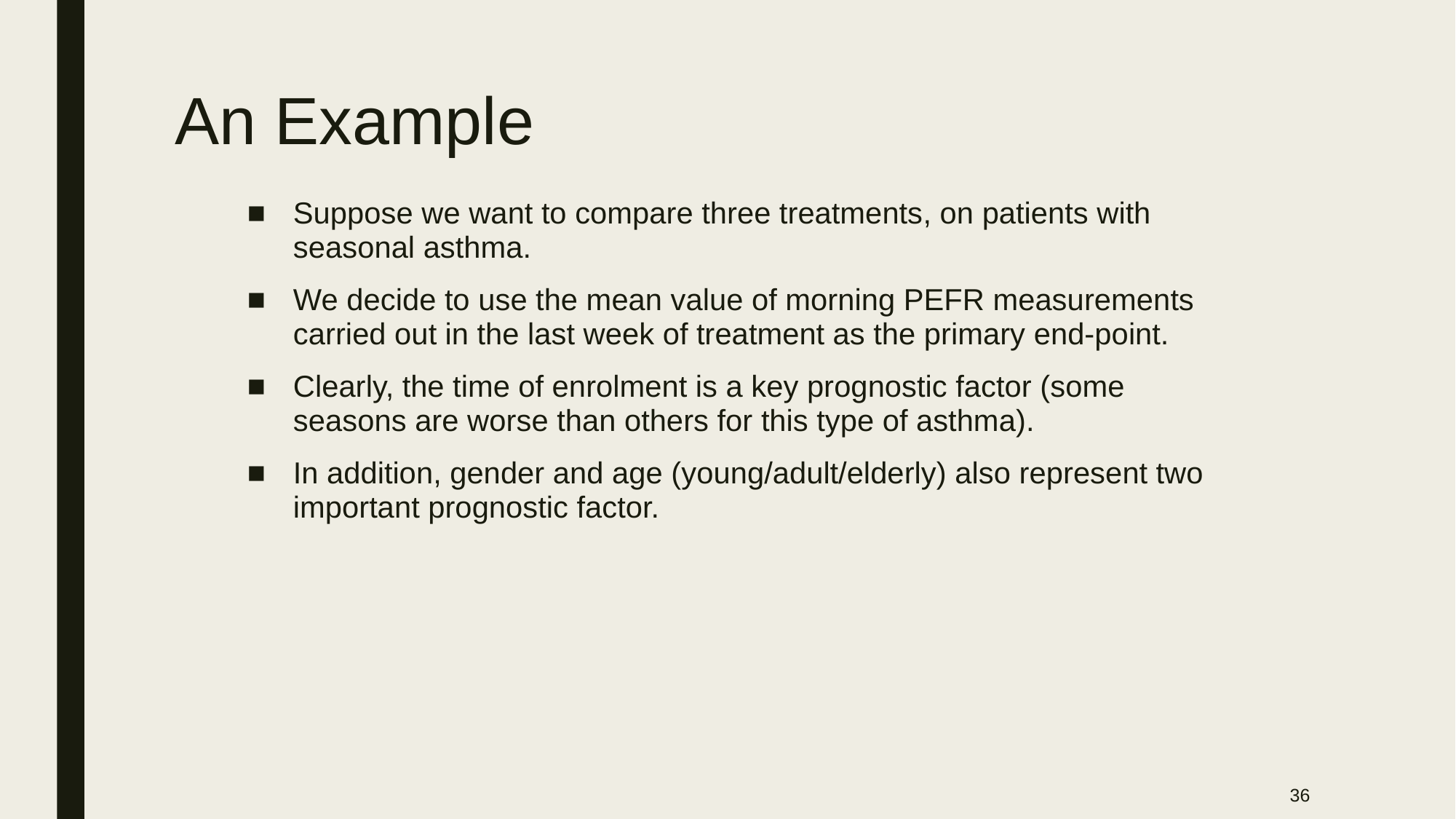

# An Example
Suppose we want to compare three treatments, on patients with seasonal asthma.
We decide to use the mean value of morning PEFR measurements carried out in the last week of treatment as the primary end-point.
Clearly, the time of enrolment is a key prognostic factor (some seasons are worse than others for this type of asthma).
In addition, gender and age (young/adult/elderly) also represent two important prognostic factor.

36